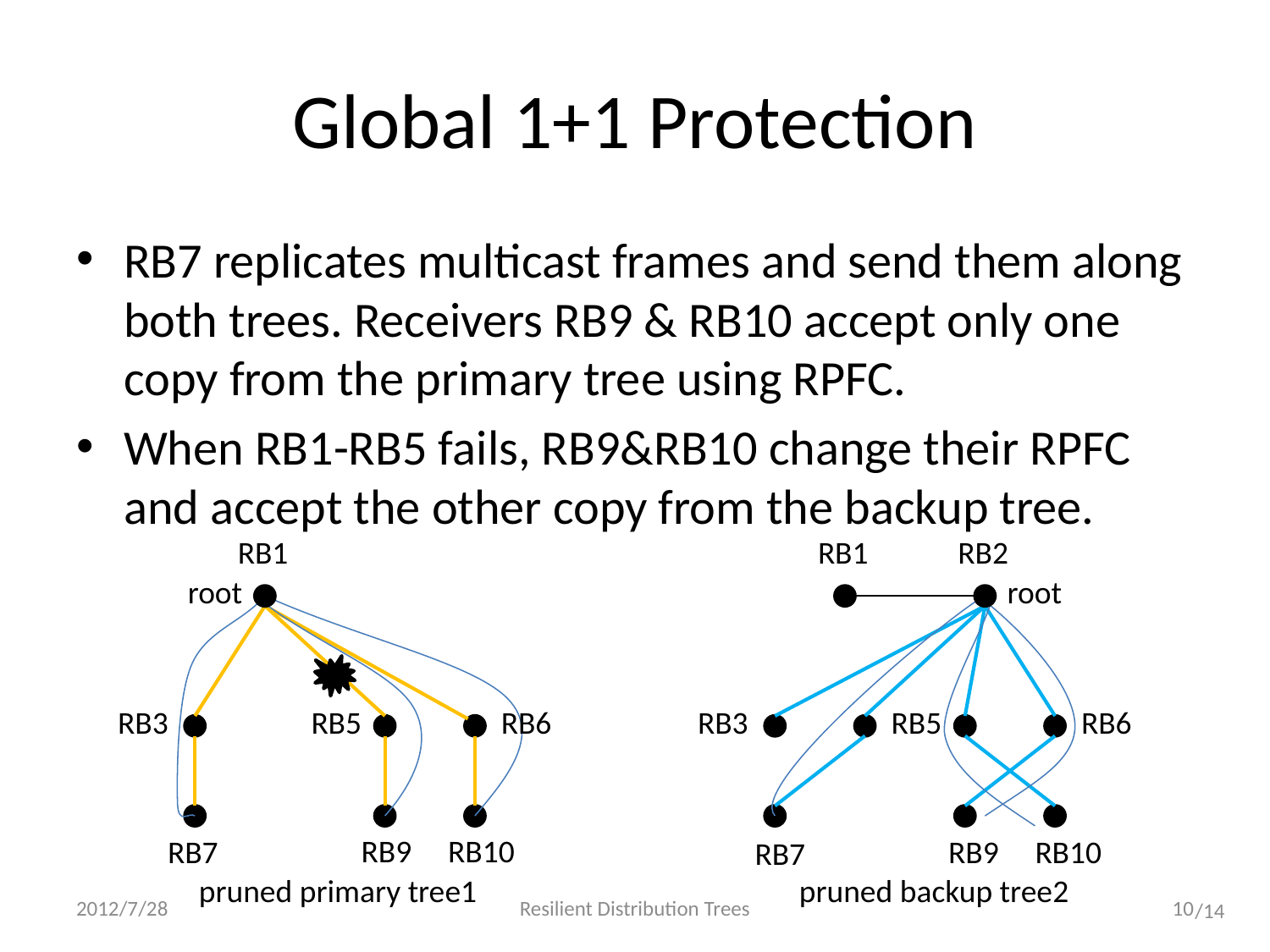

# Global 1+1 Protection
RB7 replicates multicast frames and send them along both trees. Receivers RB9 & RB10 accept only one copy from the primary tree using RPFC.
When RB1-RB5 fails, RB9&RB10 change their RPFC and accept the other copy from the backup tree.
RB1
RB1
RB2
root
root

RB3
RB5
RB6
RB3
RB5
RB6

RB9
RB10
RB7
RB9
RB10
RB7
pruned primary tree1
pruned backup tree2
2012/7/28
Resilient Distribution Trees
10